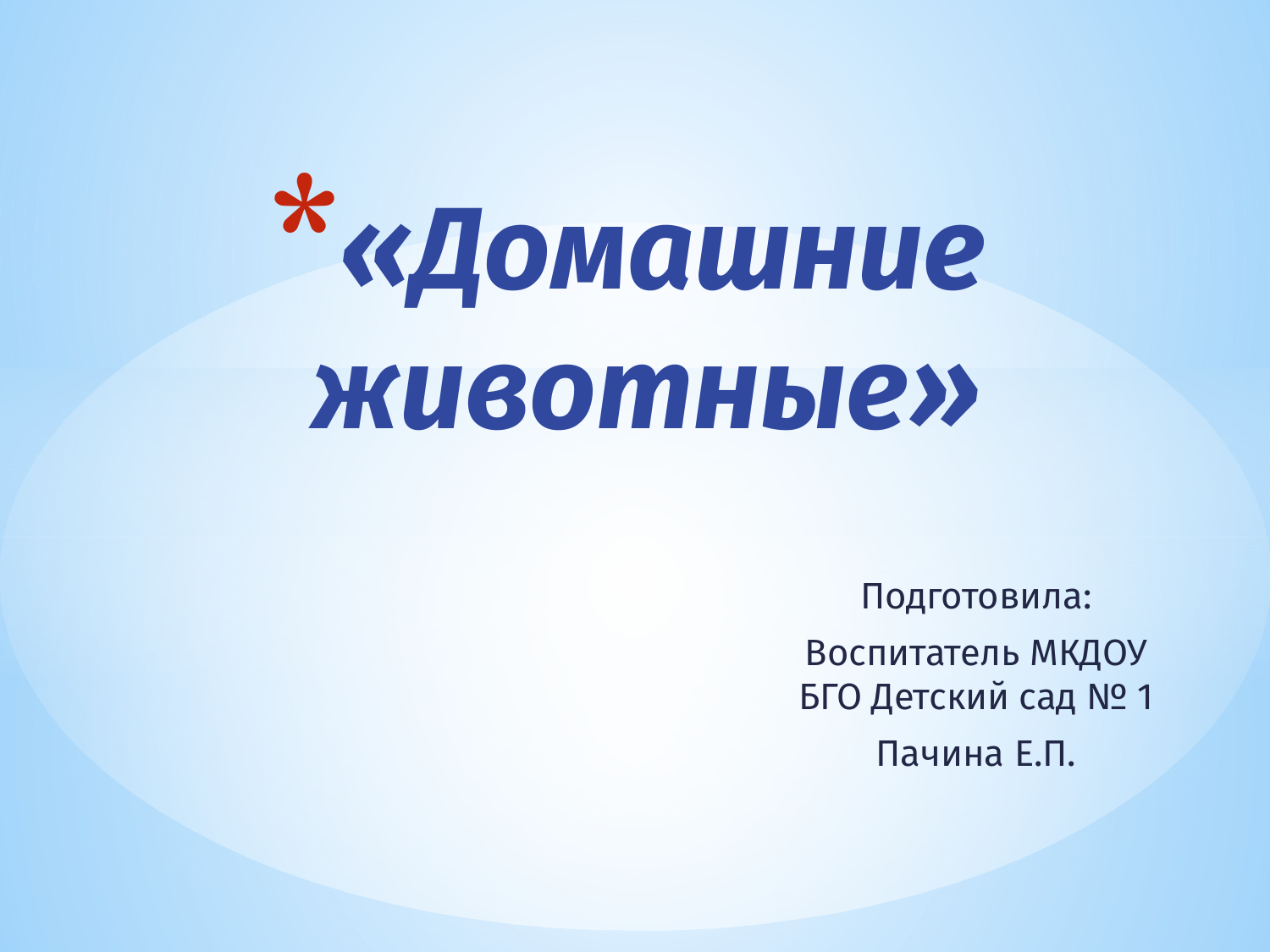

# «Домашние животные»
Подготовила:
Воспитатель МКДОУ БГО Детский сад № 1
Пачина Е.П.